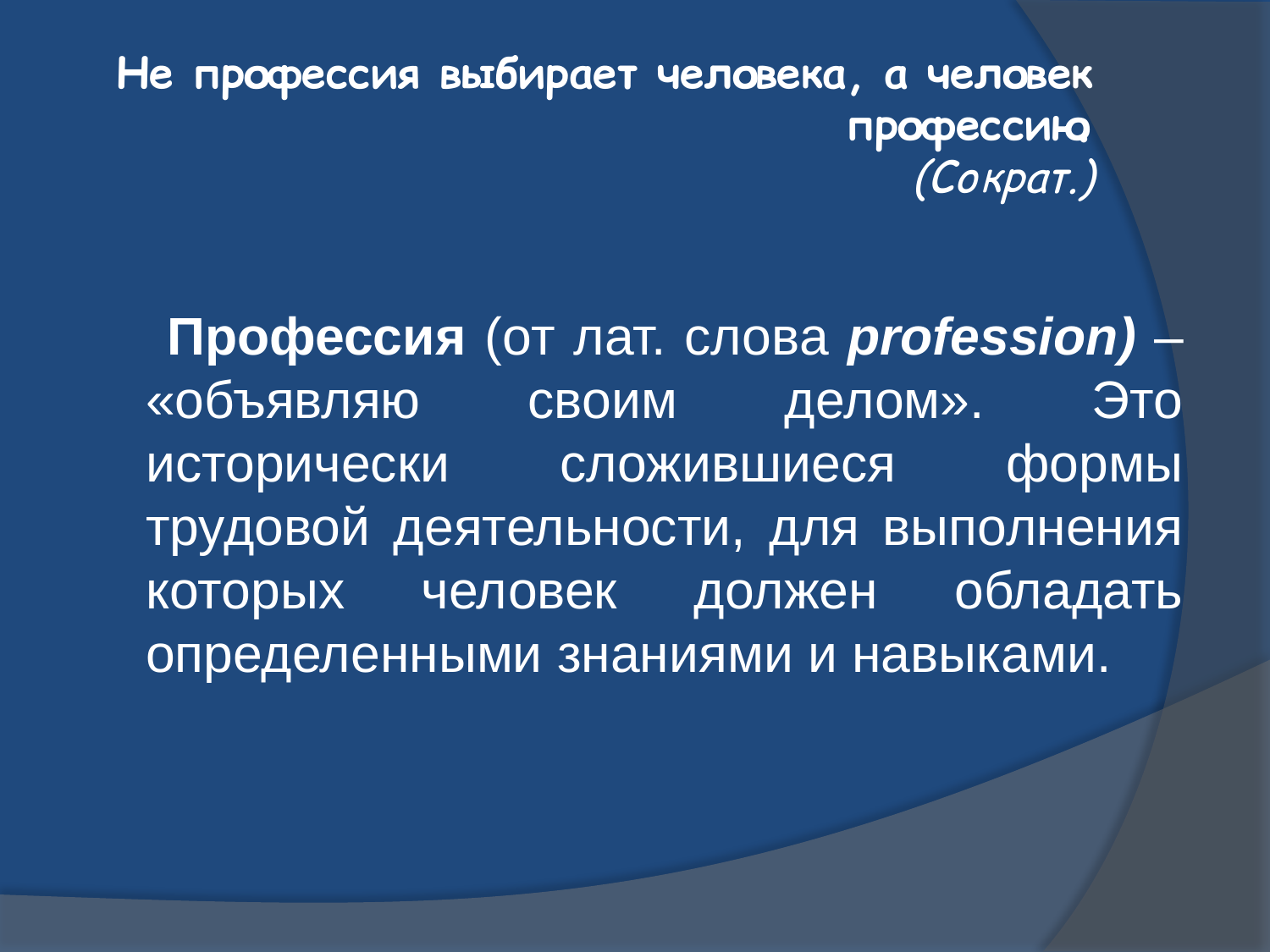

# Не профессия выбирает человека, а человек профессию. (Сократ.)
    Профессия (от лат. слова profession) – «объявляю своим делом». Это исторически сложившиеся формы трудовой деятельности, для выполнения которых человек должен обладать определенными знаниями и навыками.